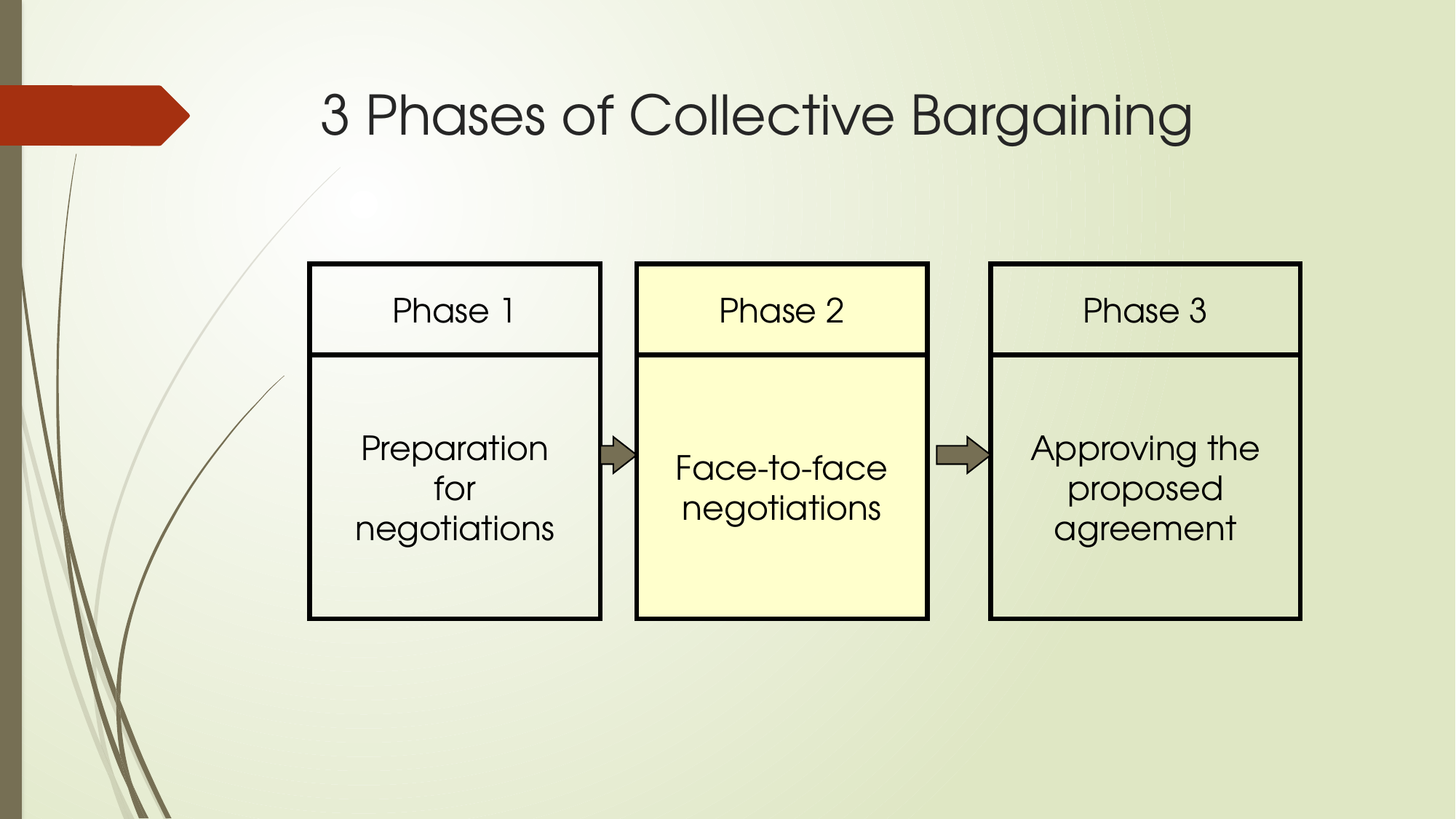

# 3 Phases of Collective Bargaining
Phase 1
Preparation
for
negotiations
Phase 2
Face-to-face negotiations

Phase 3
Approving the proposed agreement